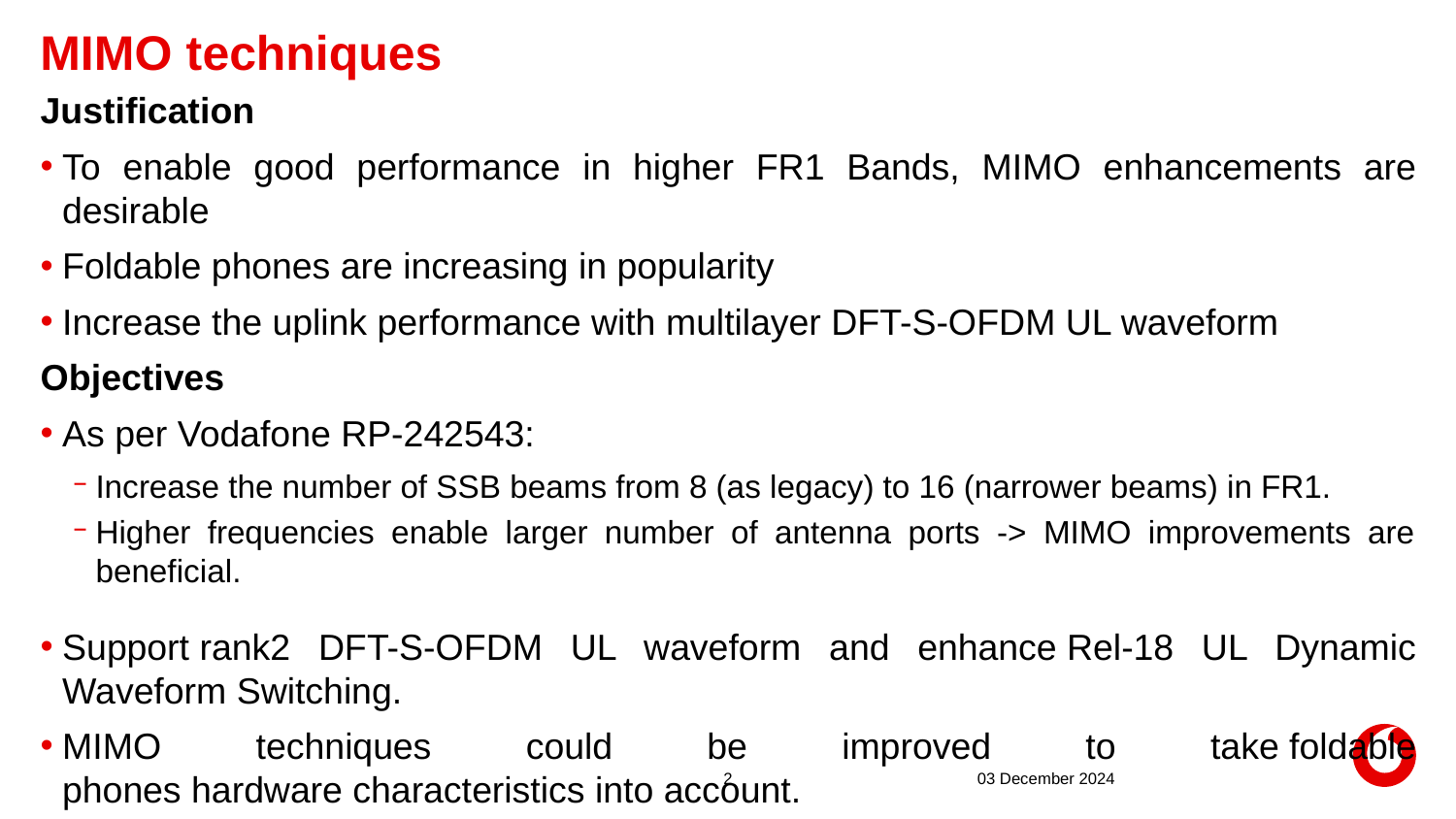

# MIMO techniques
Justification
To enable good performance in higher FR1 Bands, MIMO enhancements are desirable
Foldable phones are increasing in popularity
Increase the uplink performance with multilayer DFT-S-OFDM UL waveform
Objectives
As per Vodafone RP-242543:
Increase the number of SSB beams from 8 (as legacy) to 16 (narrower beams) in FR1.
Higher frequencies enable larger number of antenna ports -> MIMO improvements are beneficial.
Support rank2 DFT-S-OFDM UL waveform and enhance Rel-18 UL Dynamic Waveform Switching.
MIMO techniques could be improved to take foldable phones hardware characteristics into account.
 Our preference is to prioritize work in FR1 rather than FR2.

03 December 2024
2